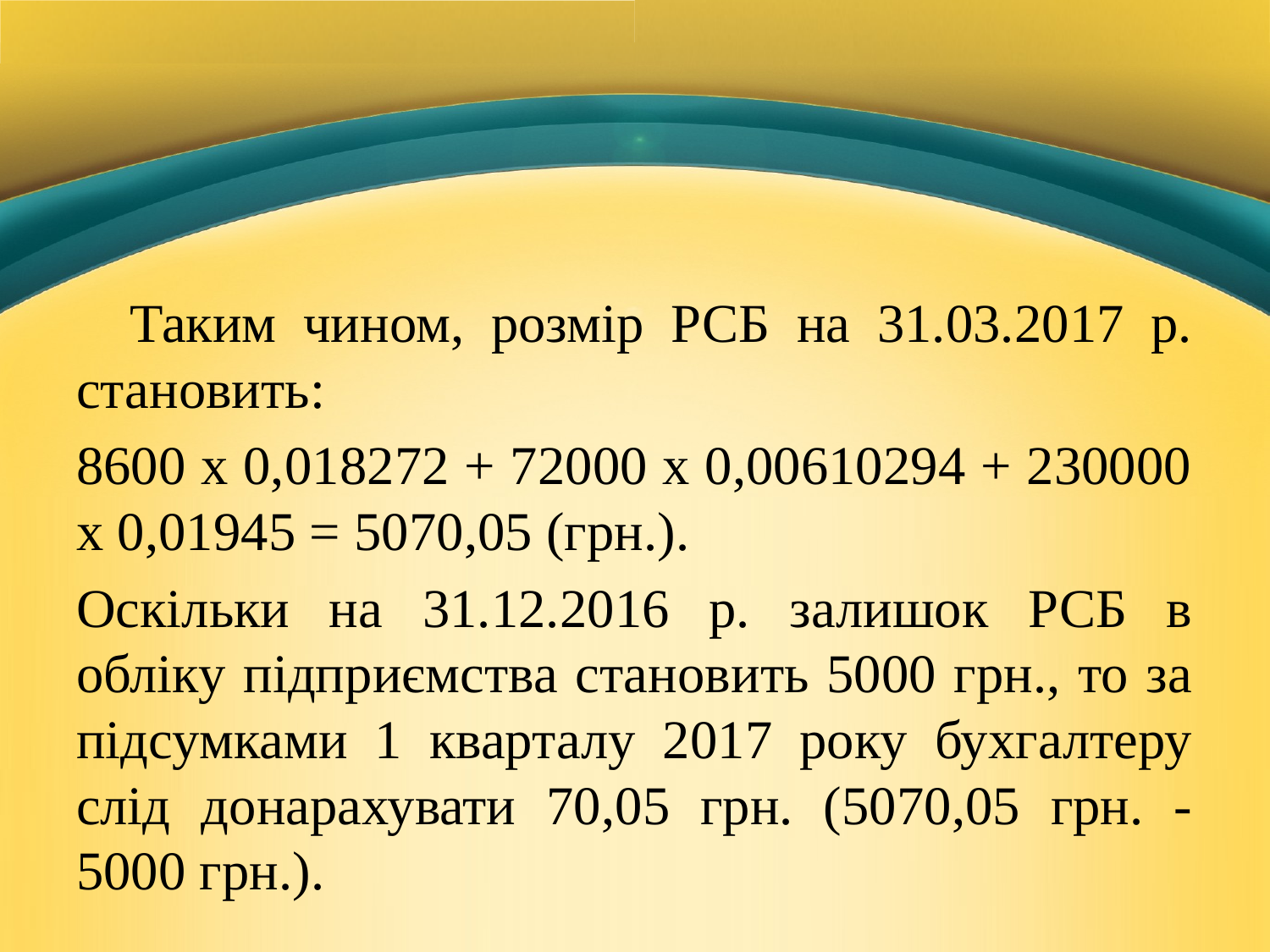

Таким чином, розмір РСБ на 31.03.2017 р. становить:
8600 х 0,018272 + 72000 х 0,00610294 + 230000 х 0,01945 = 5070,05 (грн.).
Оскільки на 31.12.2016 р. залишок РСБ в обліку підприємства становить 5000 грн., то за підсумками 1 кварталу 2017 року бухгалтеру слід донарахувати 70,05 грн. (5070,05 грн. - 5000 грн.).